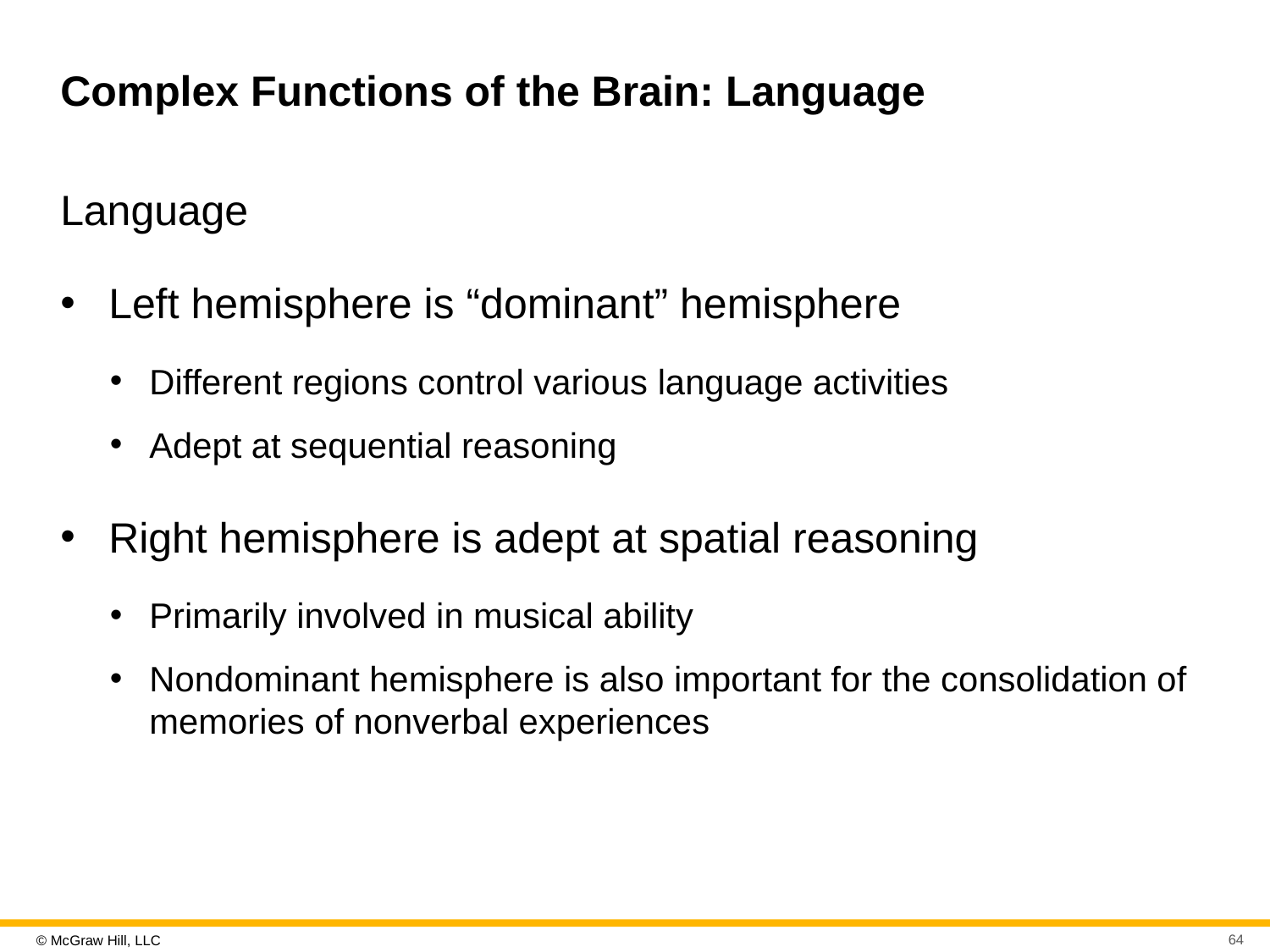

# Complex Functions of the Brain: Language
Language
Left hemisphere is “dominant” hemisphere
Different regions control various language activities
Adept at sequential reasoning
Right hemisphere is adept at spatial reasoning
Primarily involved in musical ability
Nondominant hemisphere is also important for the consolidation of memories of nonverbal experiences
64